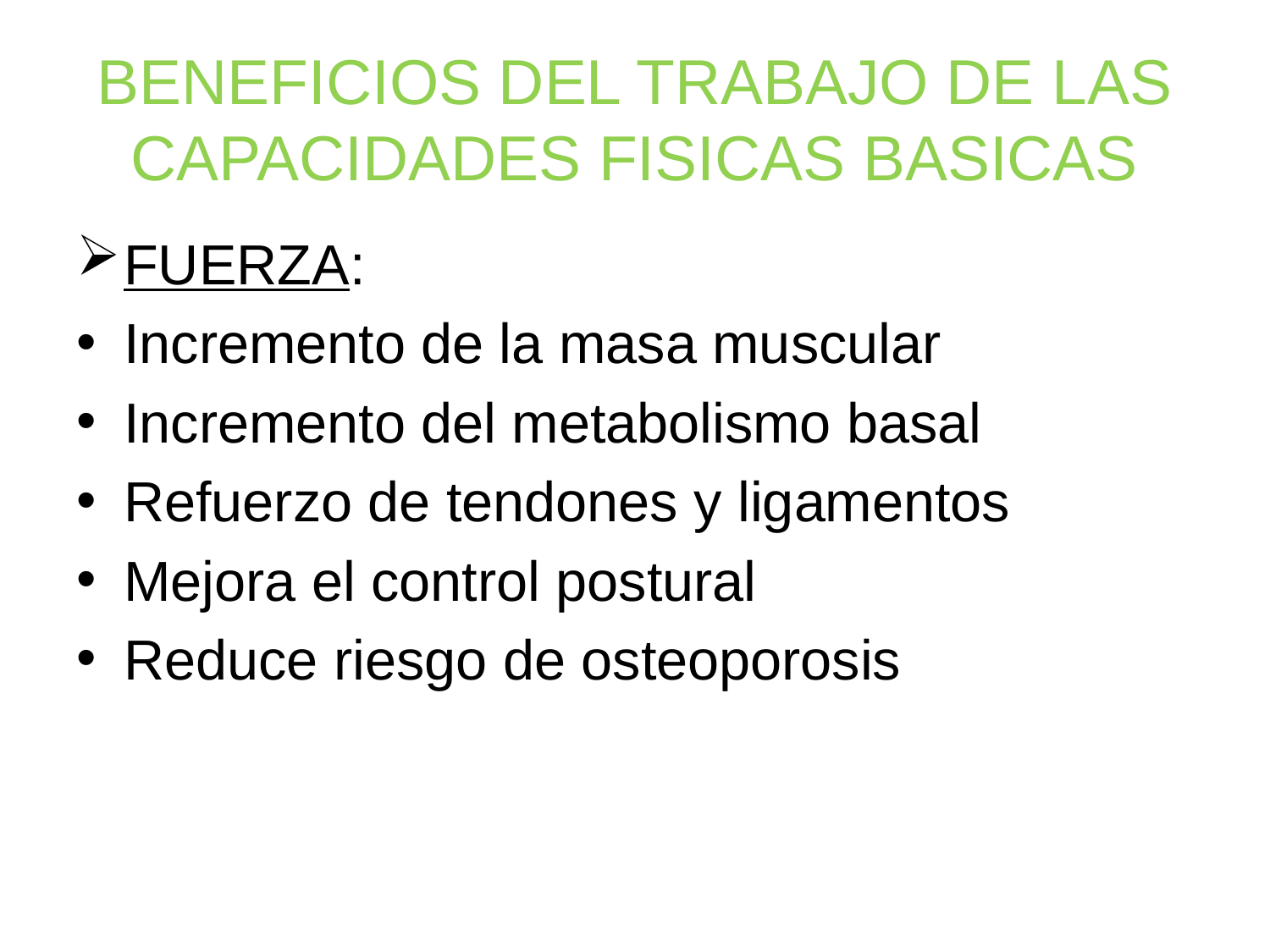

# BENEFICIOS DEL TRABAJO DE LAS CAPACIDADES FISICAS BASICAS
FUERZA:
Incremento de la masa muscular
Incremento del metabolismo basal
Refuerzo de tendones y ligamentos
Mejora el control postural
Reduce riesgo de osteoporosis